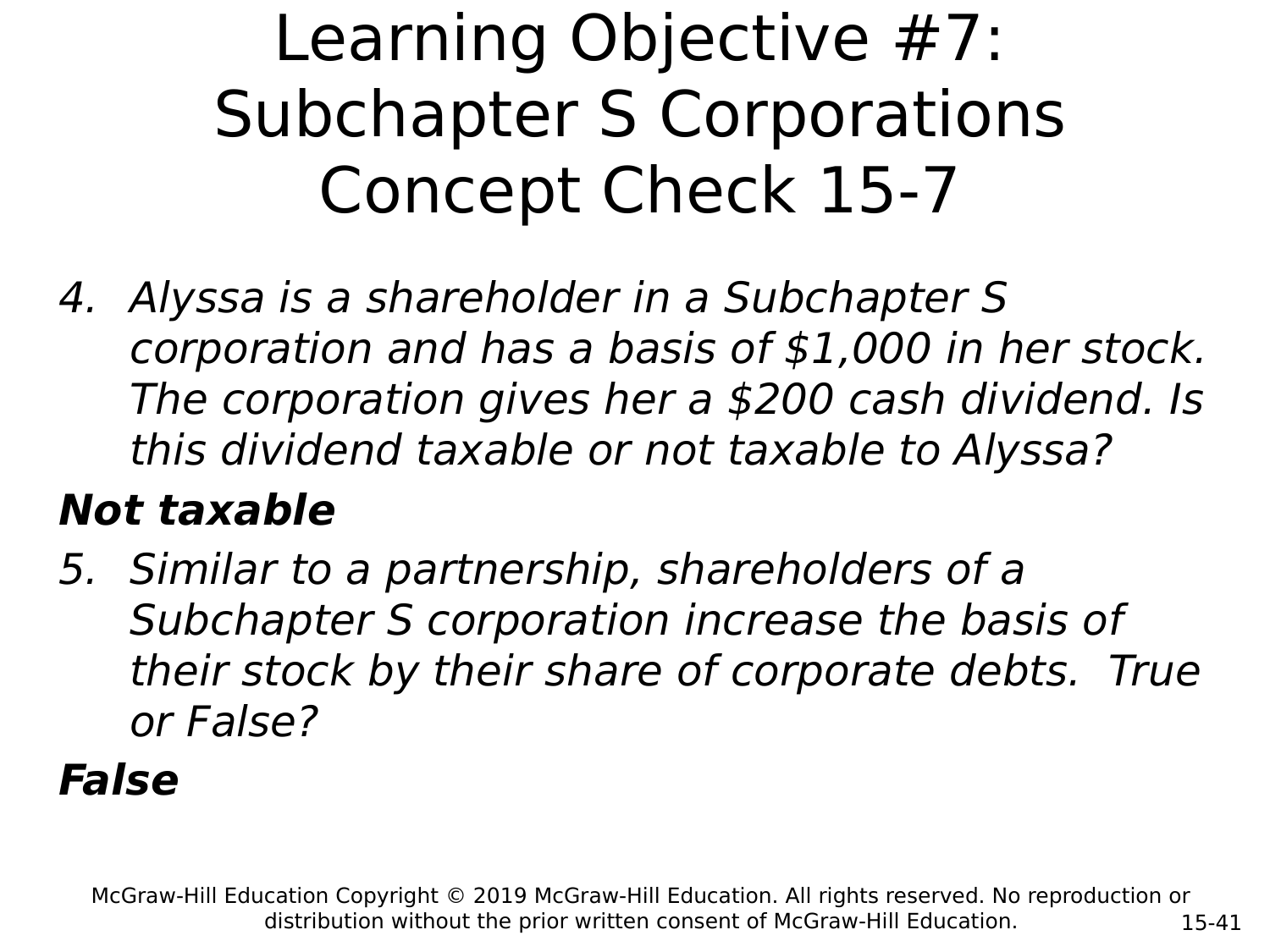

# Learning Objective #7: Subchapter S Corporations Concept Check 15-7
Alyssa is a shareholder in a Subchapter S corporation and has a basis of $1,000 in her stock. The corporation gives her a $200 cash dividend. Is this dividend taxable or not taxable to Alyssa?
Not taxable
Similar to a partnership, shareholders of a Subchapter S corporation increase the basis of their stock by their share of corporate debts.  True or False?
False
McGraw-Hill Education Copyright © 2019 McGraw-Hill Education. All rights reserved. No reproduction or distribution without the prior written consent of McGraw-Hill Education.
15-41